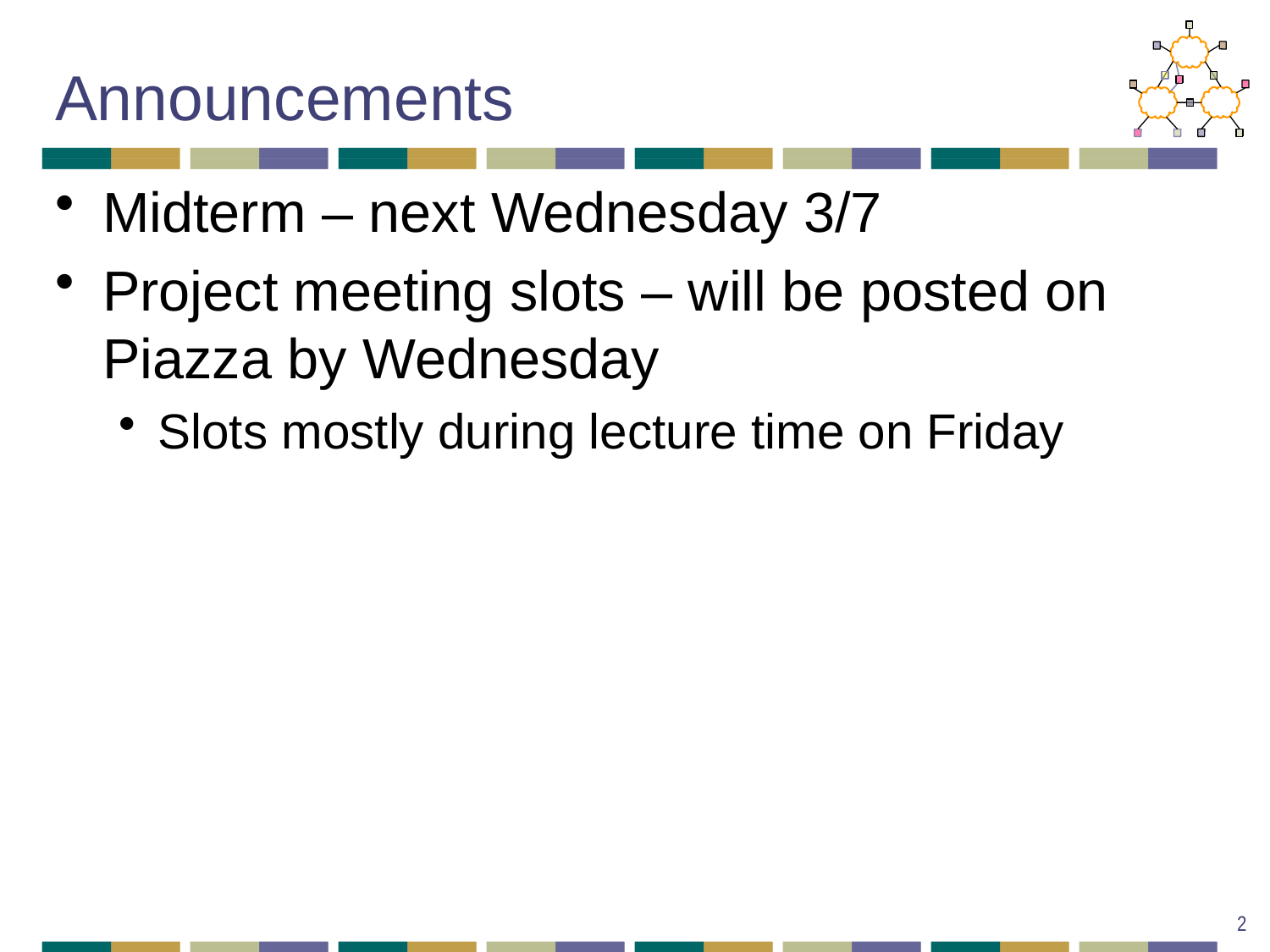

# Announcements
Midterm – next Wednesday 3/7
Project meeting slots – will be posted on Piazza by Wednesday
Slots mostly during lecture time on Friday

2